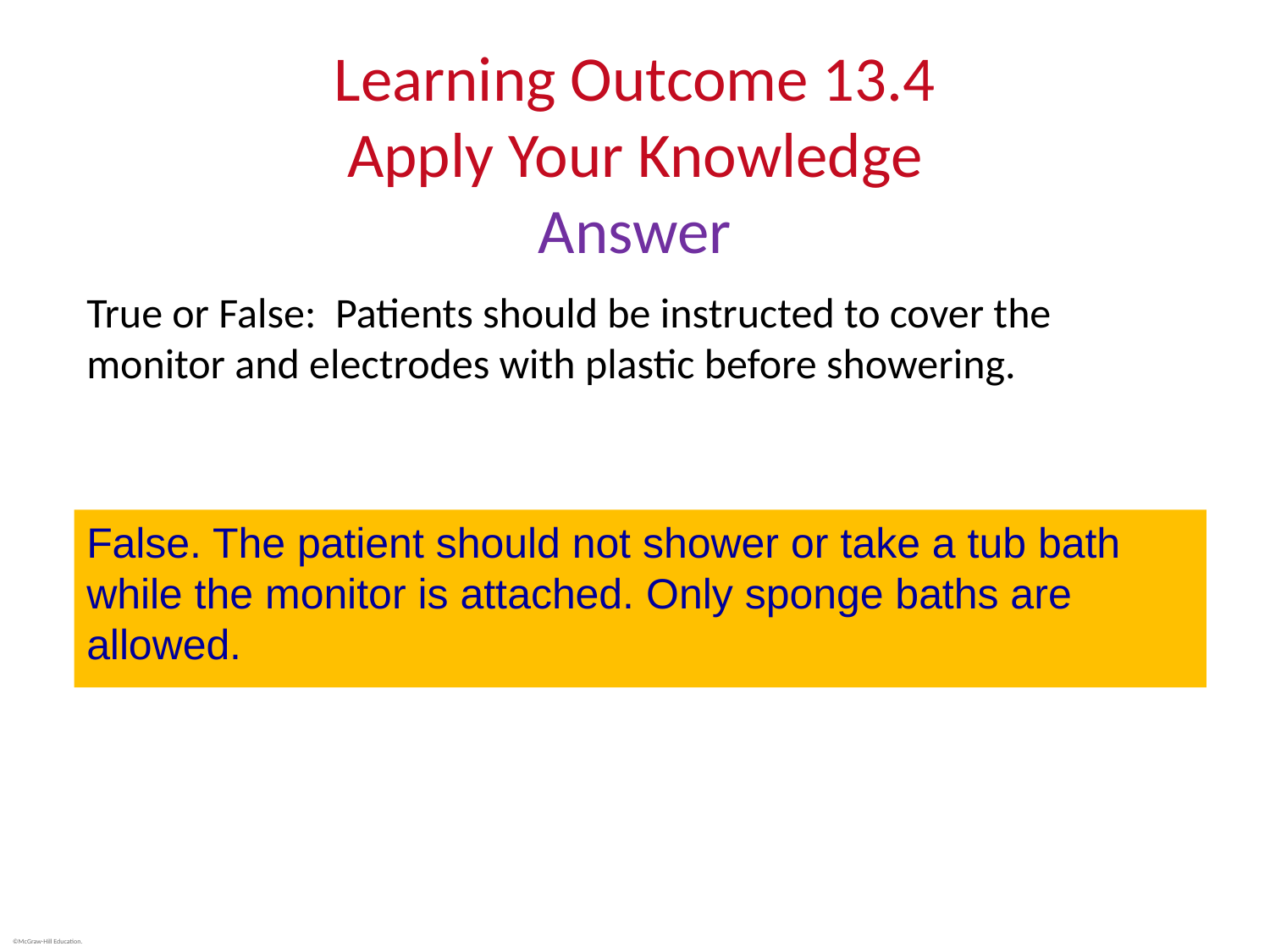

# Learning Outcome 13.4 Apply Your Knowledge Answer
True or False:  Patients should be instructed to cover the monitor and electrodes with plastic before showering.
False. The patient should not shower or take a tub bath while the monitor is attached. Only sponge baths are allowed.